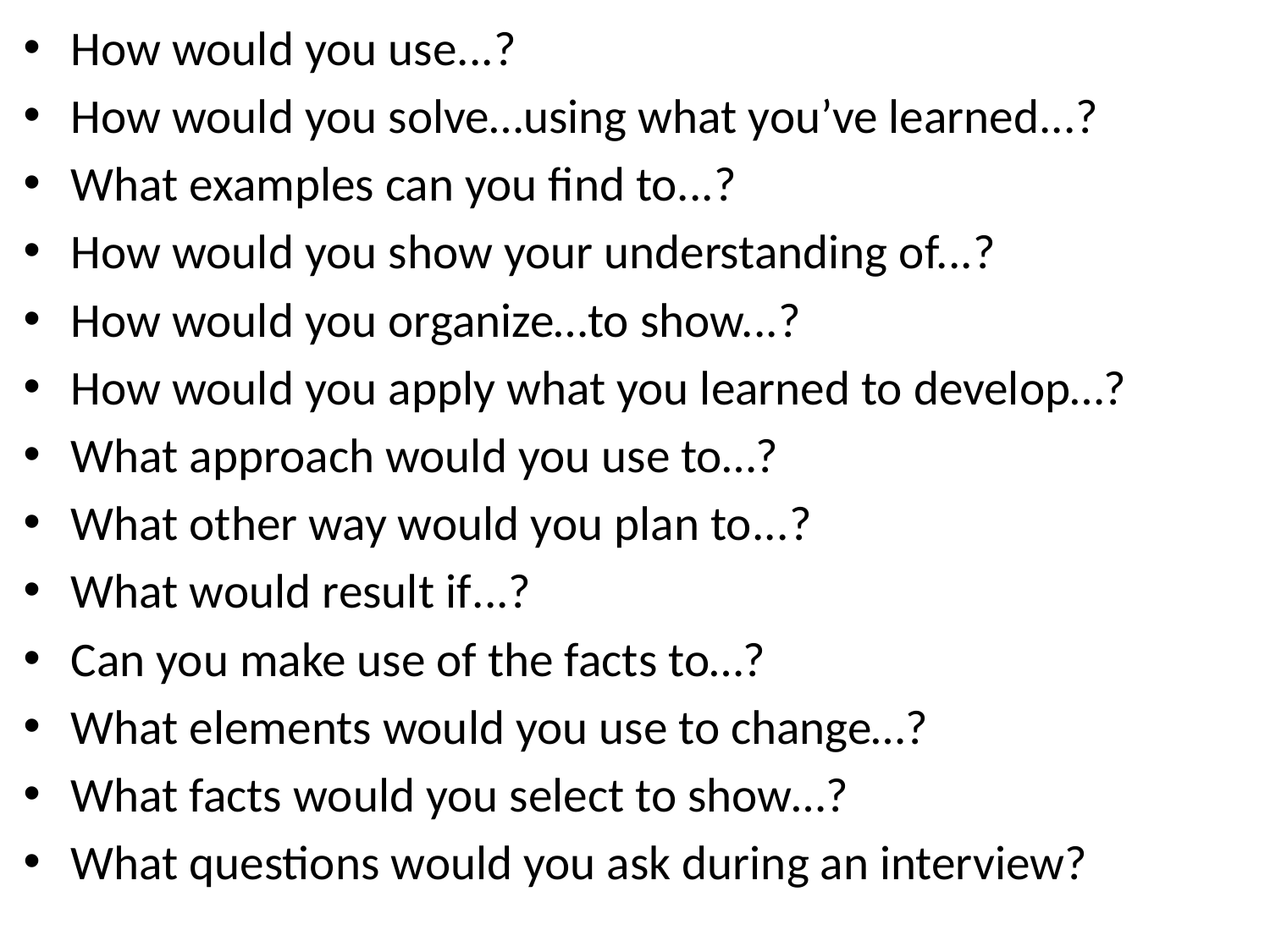

How would you use...?
How would you solve…using what you’ve learned...?
What examples can you find to...?
How would you show your understanding of...?
How would you organize…to show...?
How would you apply what you learned to develop…?
What approach would you use to…?
What other way would you plan to...?
What would result if...?
Can you make use of the facts to…?
What elements would you use to change…?
What facts would you select to show…?
What questions would you ask during an interview?